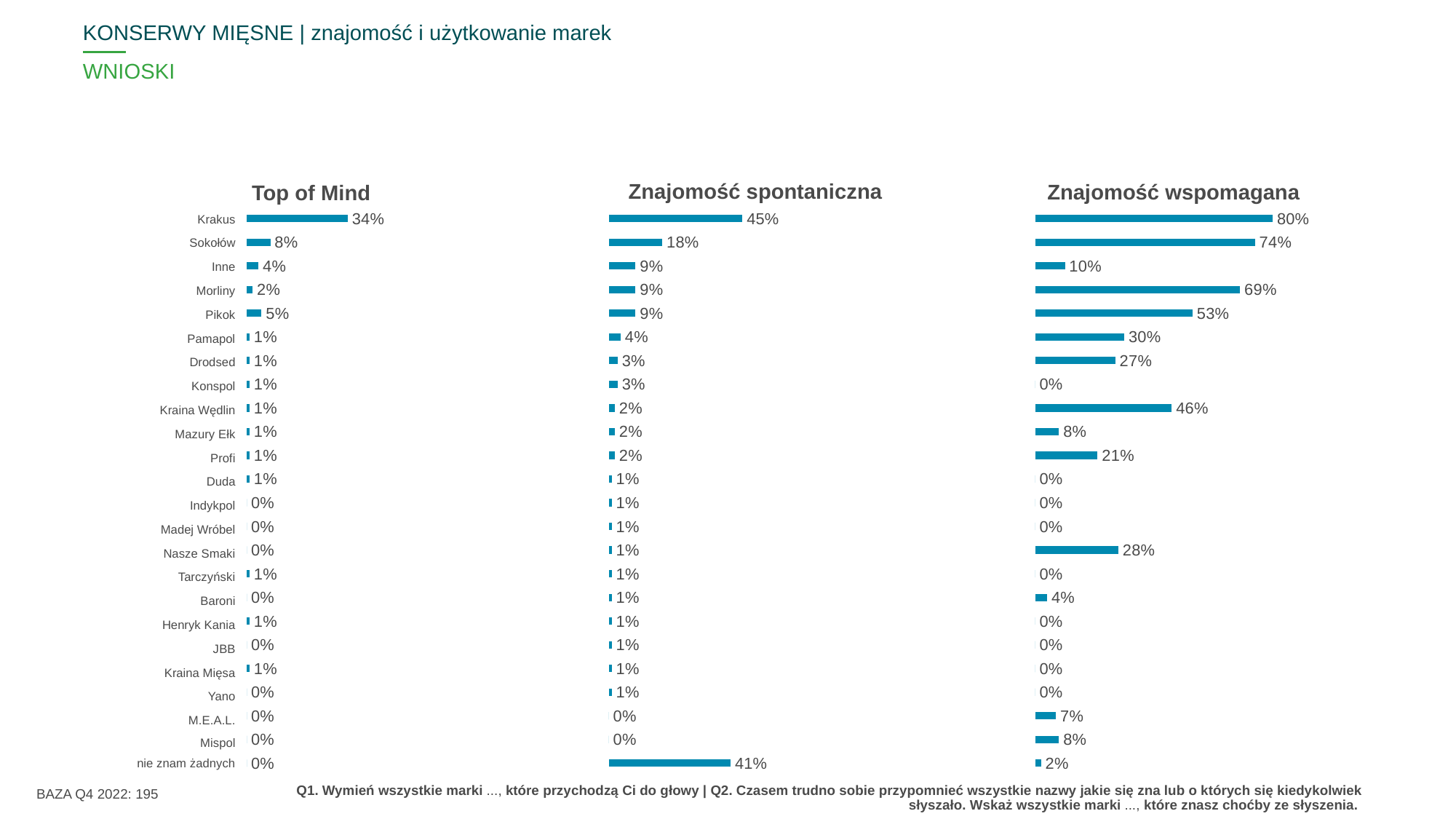

KONSERWY MIĘSNE | znajomość i użytkowanie marek
# WNIOSKI
Znajomość spontaniczna
Znajomość wspomagana
Top of Mind
| ^DELROW^ |
| --- |
| Krakus |
| Sokołów |
| Inne |
| Morliny |
| Pikok |
| Pamapol |
| Drodsed |
| Konspol |
| Kraina Wędlin |
| Mazury Ełk |
| Profi |
| Duda |
| Indykpol |
| Madej Wróbel |
| Nasze Smaki |
| Tarczyński |
| Baroni |
| Henryk Kania |
| JBB |
| Kraina Mięsa |
| Yano |
| M.E.A.L. |
| Mispol |
| nie znam żadnych |

### Chart

| Category | TOM |
|---|---|
| Krakus | 0.34 |
| Sokołów | 0.08 |
| Inne | 0.04 |
| Morliny | 0.02 |
| Pikok | 0.05 |
| Pamapol | 0.01 |
| Drodsed | 0.01 |
| Konspol | 0.01 |
| Kraina Wędlin | 0.01 |
| Mazury Ełk | 0.01 |
| Profi | 0.01 |
| Duda | 0.01 |
| Indykpol | 0.0 |
| Madej Wróbel | 0.0 |
| Nasze Smaki | 0.0 |
| Tarczyński | 0.01 |
| Baroni | 0.0 |
| Henryk Kania | 0.01 |
| JBB | 0.0 |
| Kraina Mięsa | 0.01 |
| Yano | 0.0 |
| M.E.A.L. | 0.0 |
| Mispol | 0.0 |
| nie znam żadnych | 0.0 |

### Chart

| Category | spontan |
|---|---|
| Krakus | 0.45 |
| Sokołów | 0.18 |
| Inne | 0.09 |
| Morliny | 0.09 |
| Pikok | 0.09 |
| Pamapol | 0.04 |
| Drodsed | 0.03 |
| Konspol | 0.03 |
| Kraina Wędlin | 0.02 |
| Mazury Ełk | 0.02 |
| Profi | 0.02 |
| Duda | 0.01 |
| Indykpol | 0.01 |
| Madej Wróbel | 0.01 |
| Nasze Smaki | 0.01 |
| Tarczyński | 0.01 |
| Baroni | 0.01 |
| Henryk Kania | 0.01 |
| JBB | 0.01 |
| Kraina Mięsa | 0.01 |
| Yano | 0.01 |
| M.E.A.L. | 0.0 |
| Mispol | 0.0 |
| nie znam żadnych | 0.41 |

### Chart

| Category | wspomagana |
|---|---|
| Krakus | 0.8 |
| Sokołów | 0.74 |
| Inne | 0.1 |
| Morliny | 0.69 |
| Pikok | 0.53 |
| Pamapol | 0.3 |
| Drodsed | 0.27 |
| Konspol | 0.0 |
| Kraina Wędlin | 0.46 |
| Mazury Ełk | 0.08 |
| Profi | 0.21 |
| Duda | 0.0 |
| Indykpol | 0.0 |
| Madej Wróbel | 0.0 |
| Nasze Smaki | 0.28 |
| Tarczyński | 0.0 |
| Baroni | 0.04 |
| Henryk Kania | 0.0 |
| JBB | 0.0 |
| Kraina Mięsa | 0.0 |
| Yano | 0.0 |
| M.E.A.L. | 0.07 |
| Mispol | 0.08 |
| nie znam żadnych | 0.02 |

BAZA Q4 2022: 195
Q1. Wymień wszystkie marki ..., które przychodzą Ci do głowy | Q2. Czasem trudno sobie przypomnieć wszystkie nazwy jakie się zna lub o których się kiedykolwiek słyszało. Wskaż wszystkie marki ..., które znasz choćby ze słyszenia.